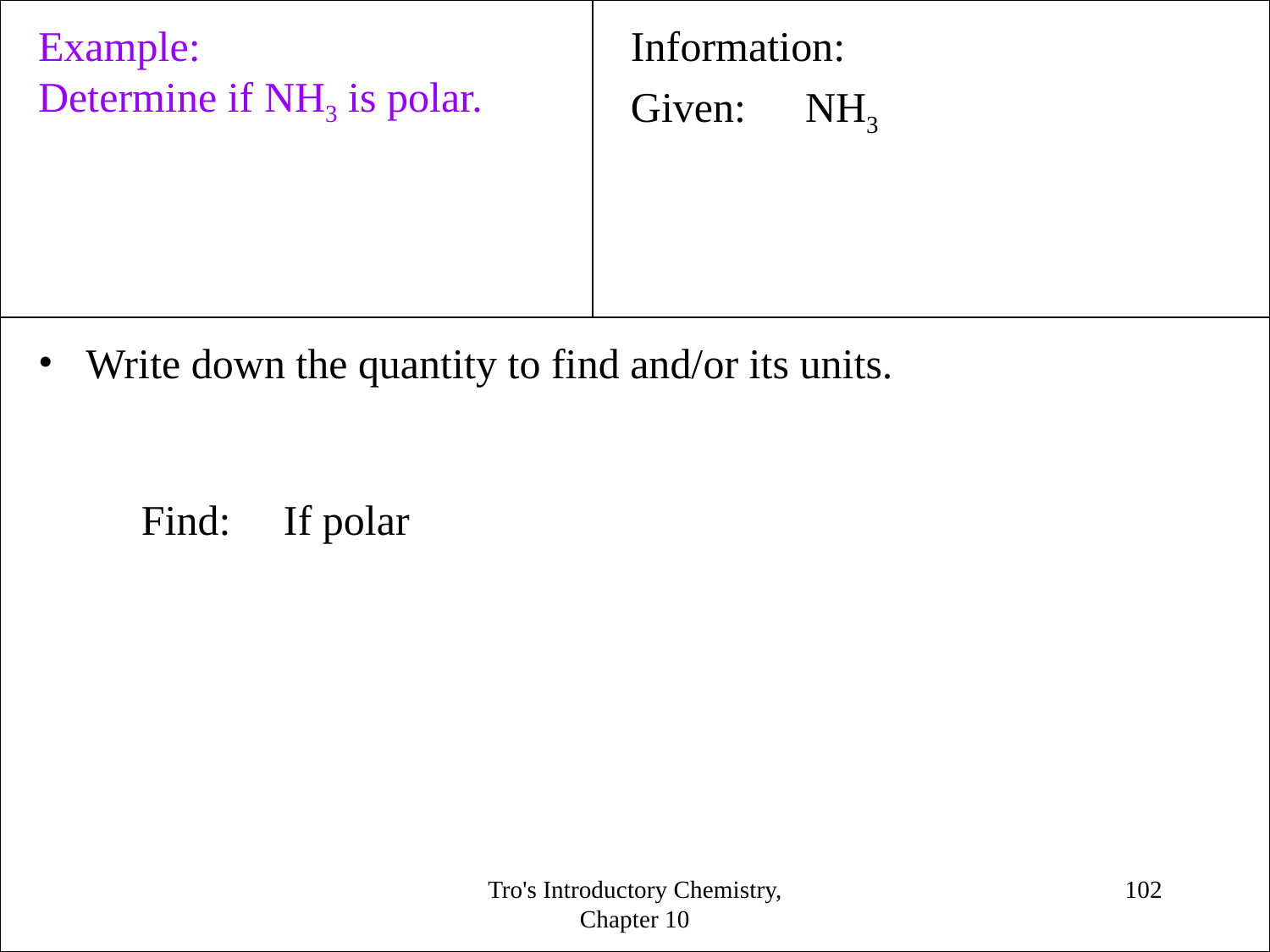

Example:
Determine if NH3 is polar.
Information:
Given: 	NH3

Write down the quantity to find and/or its units.
	Find:     If polar

Tro's Introductory Chemistry, Chapter 10
102